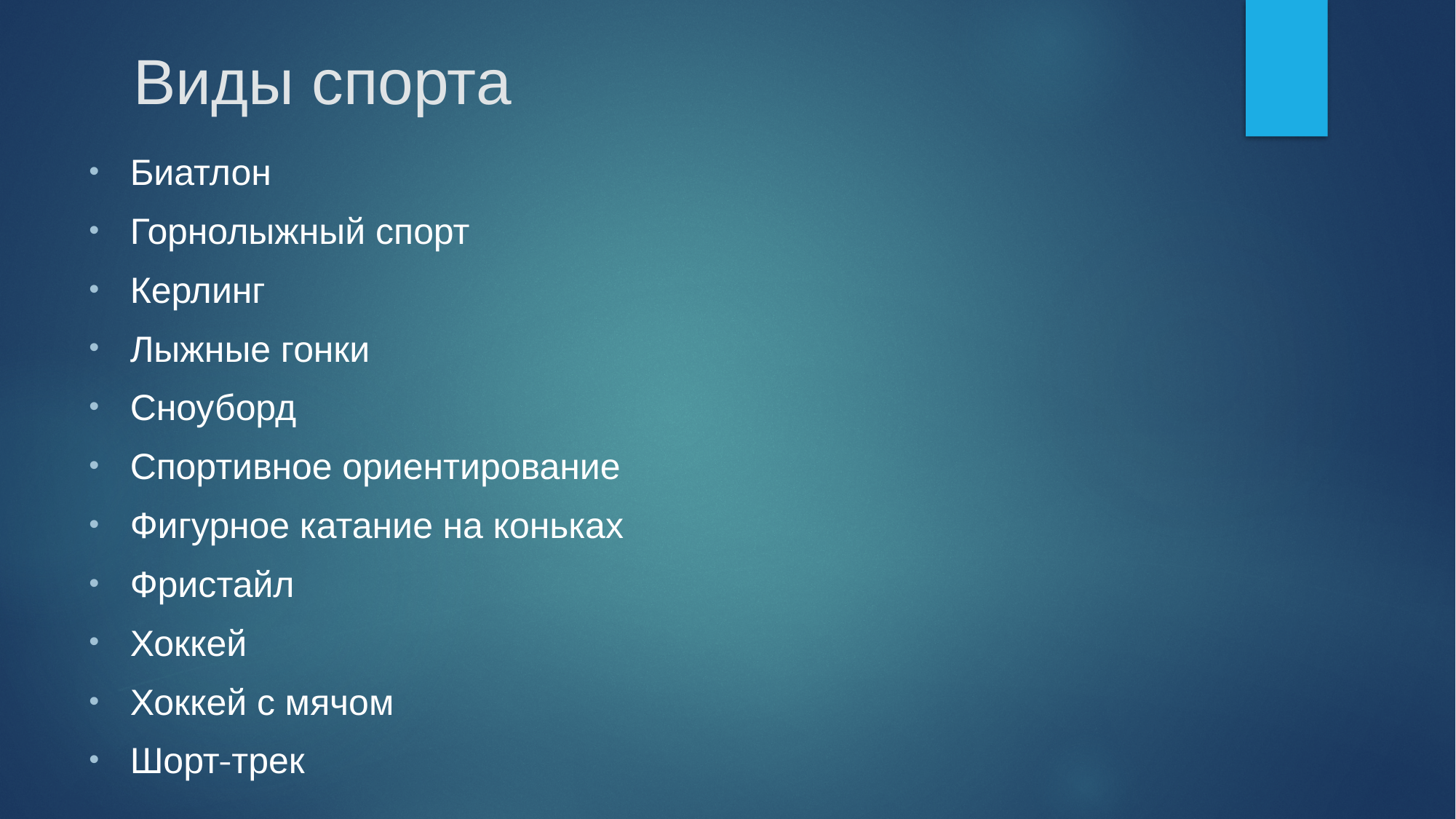

# Виды спорта
Биатлон
Горнолыжный спорт
Керлинг
Лыжные гонки
Сноуборд
Спортивное ориентирование
Фигурное катание на коньках
Фристайл
Хоккей
Хоккей с мячом
Шорт-трек